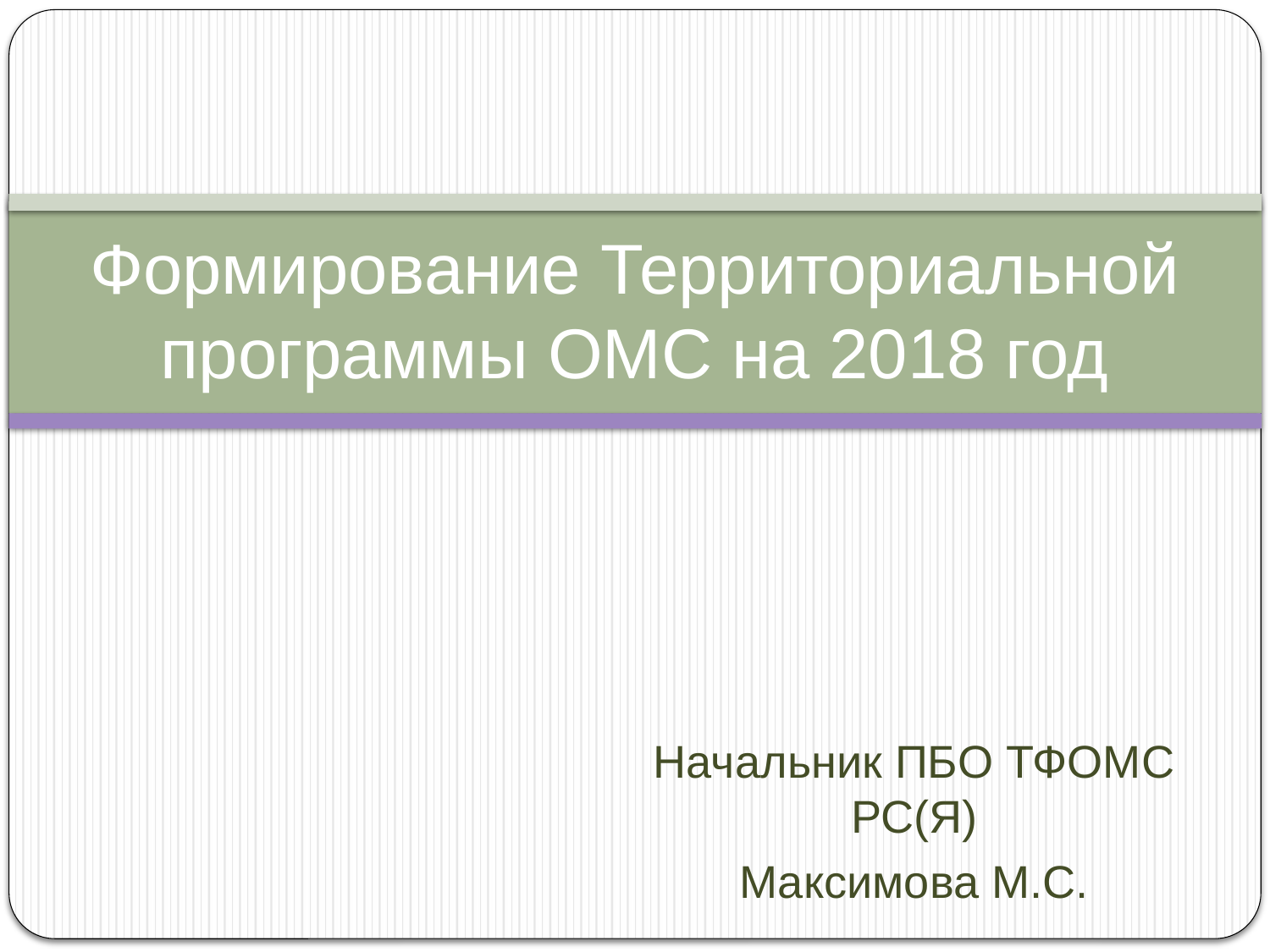

# Формирование Территориальной программы ОМС на 2018 год
Начальник ПБО ТФОМС РС(Я)
Максимова М.С.